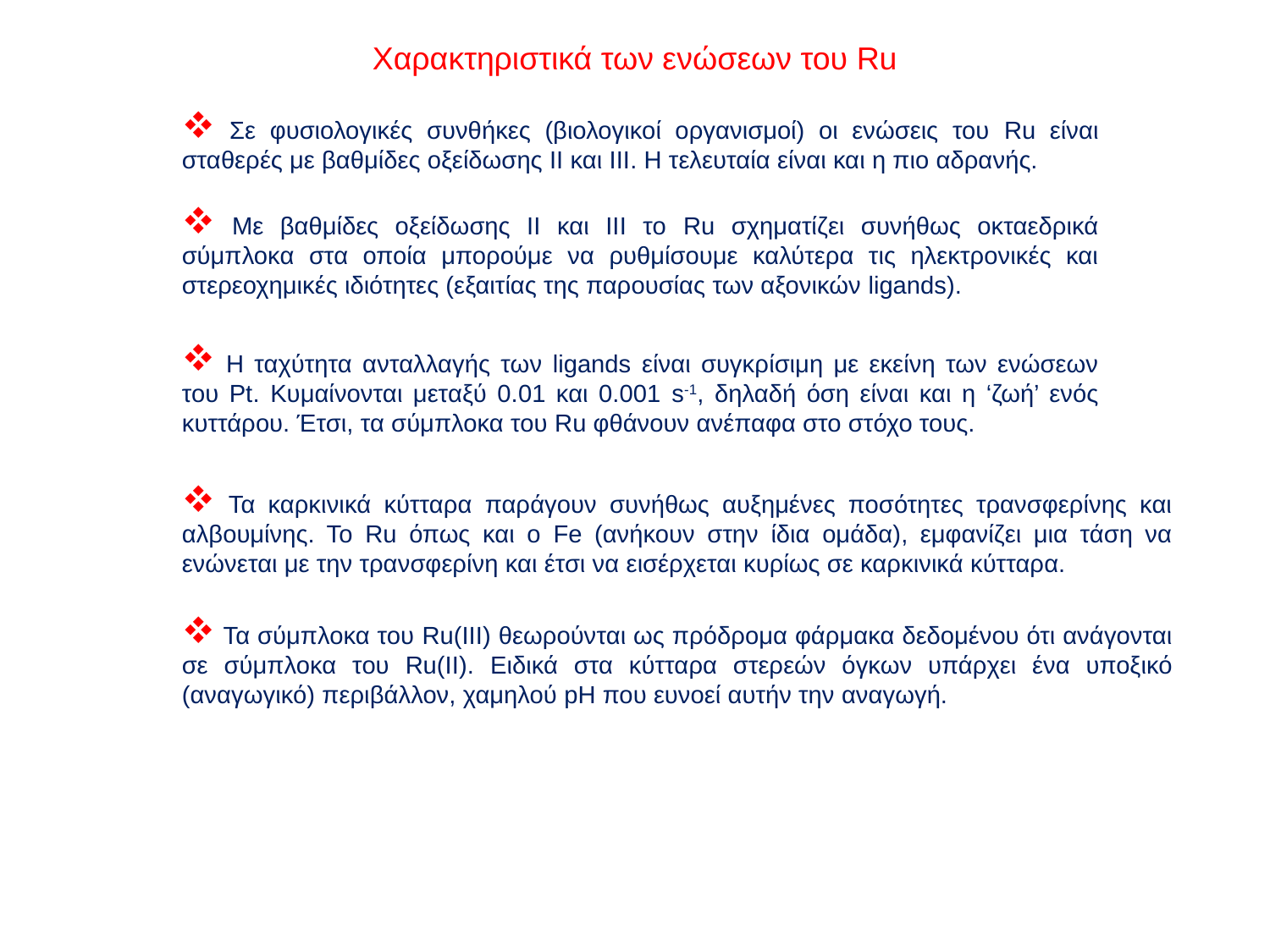

Χαρακτηριστικά των ενώσεων του Ru
 Σε φυσιολογικές συνθήκες (βιολογικοί οργανισμοί) οι ενώσεις του Ru είναι σταθερές με βαθμίδες οξείδωσης ΙΙ και ΙΙΙ. Η τελευταία είναι και η πιο αδρανής.
 Με βαθμίδες οξείδωσης ΙΙ και ΙΙΙ το Ru σχηματίζει συνήθως οκταεδρικά σύμπλοκα στα οποία μπορούμε να ρυθμίσουμε καλύτερα τις ηλεκτρονικές και στερεοχημικές ιδιότητες (εξαιτίας της παρουσίας των αξονικών ligands).
 Η ταχύτητα ανταλλαγής των ligands είναι συγκρίσιμη με εκείνη των ενώσεων του Pt. Κυμαίνονται μεταξύ 0.01 και 0.001 s-1, δηλαδή όση είναι και η ‘ζωή’ ενός κυττάρου. Έτσι, τα σύμπλοκα του Ru φθάνουν ανέπαφα στο στόχο τους.
 Τα καρκινικά κύτταρα παράγουν συνήθως αυξημένες ποσότητες τρανσφερίνης και αλβουμίνης. Το Ru όπως και ο Fe (ανήκουν στην ίδια ομάδα), εμφανίζει μια τάση να ενώνεται με την τρανσφερίνη και έτσι να εισέρχεται κυρίως σε καρκινικά κύτταρα.
 Τα σύμπλοκα του Ru(III) θεωρούνται ως πρόδρομα φάρμακα δεδομένου ότι ανάγονται σε σύμπλοκα του Ru(II). Ειδικά στα κύτταρα στερεών όγκων υπάρχει ένα υποξικό (αναγωγικό) περιβάλλον, χαμηλού pH που ευνοεί αυτήν την αναγωγή.